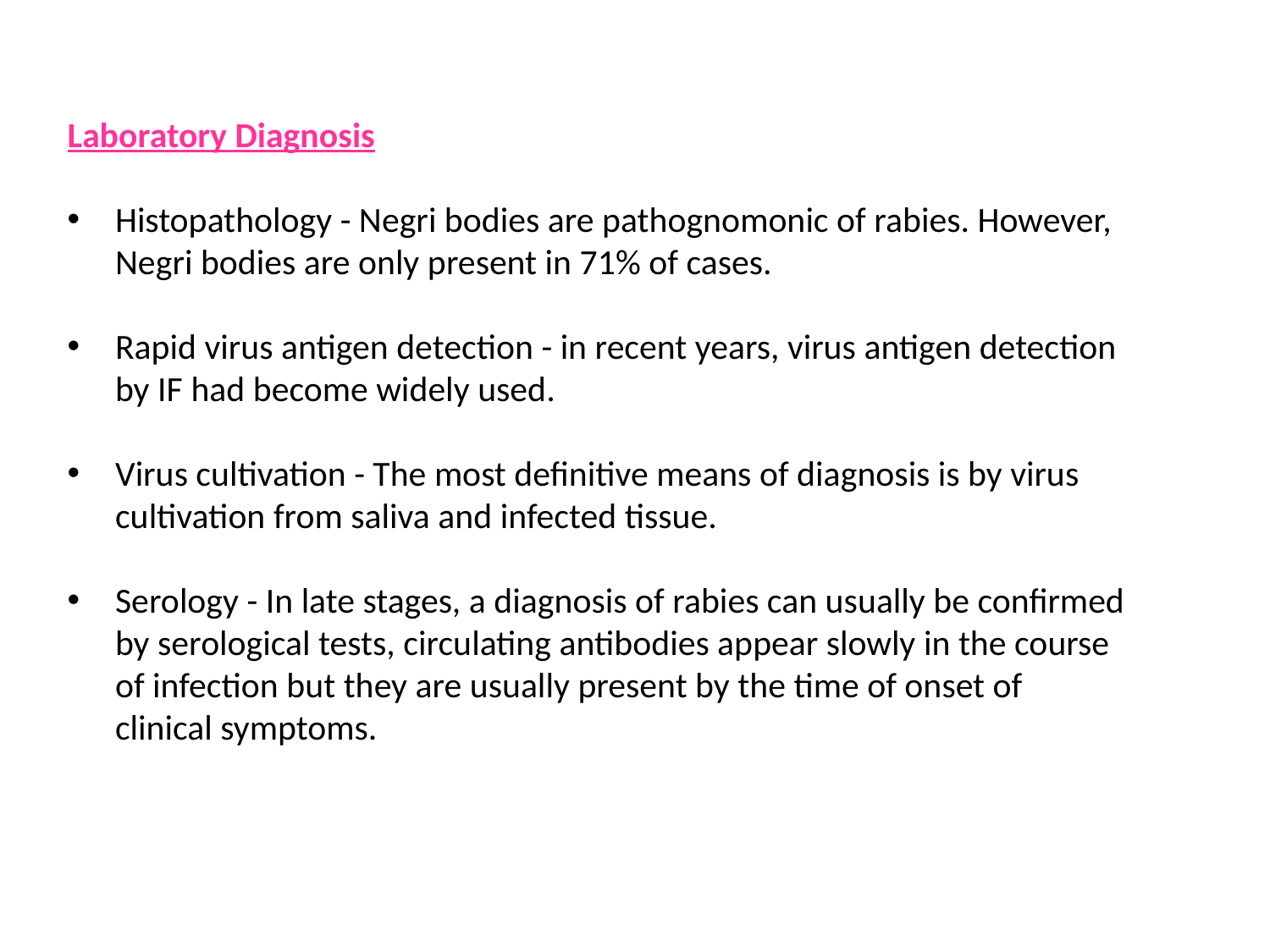

Laboratory Diagnosis

Histopathology - Negri bodies are pathognomonic of rabies. However, Negri bodies are only present in 71% of cases.

Rapid virus antigen detection - in recent years, virus antigen detection by IF had become widely used.

Virus cultivation - The most definitive means of diagnosis is by virus cultivation from saliva and infected tissue.

Serology - In late stages, a diagnosis of rabies can usually be confirmed by serological tests, circulating antibodies appear slowly in the course of infection but they are usually present by the time of onset of clinical symptoms.